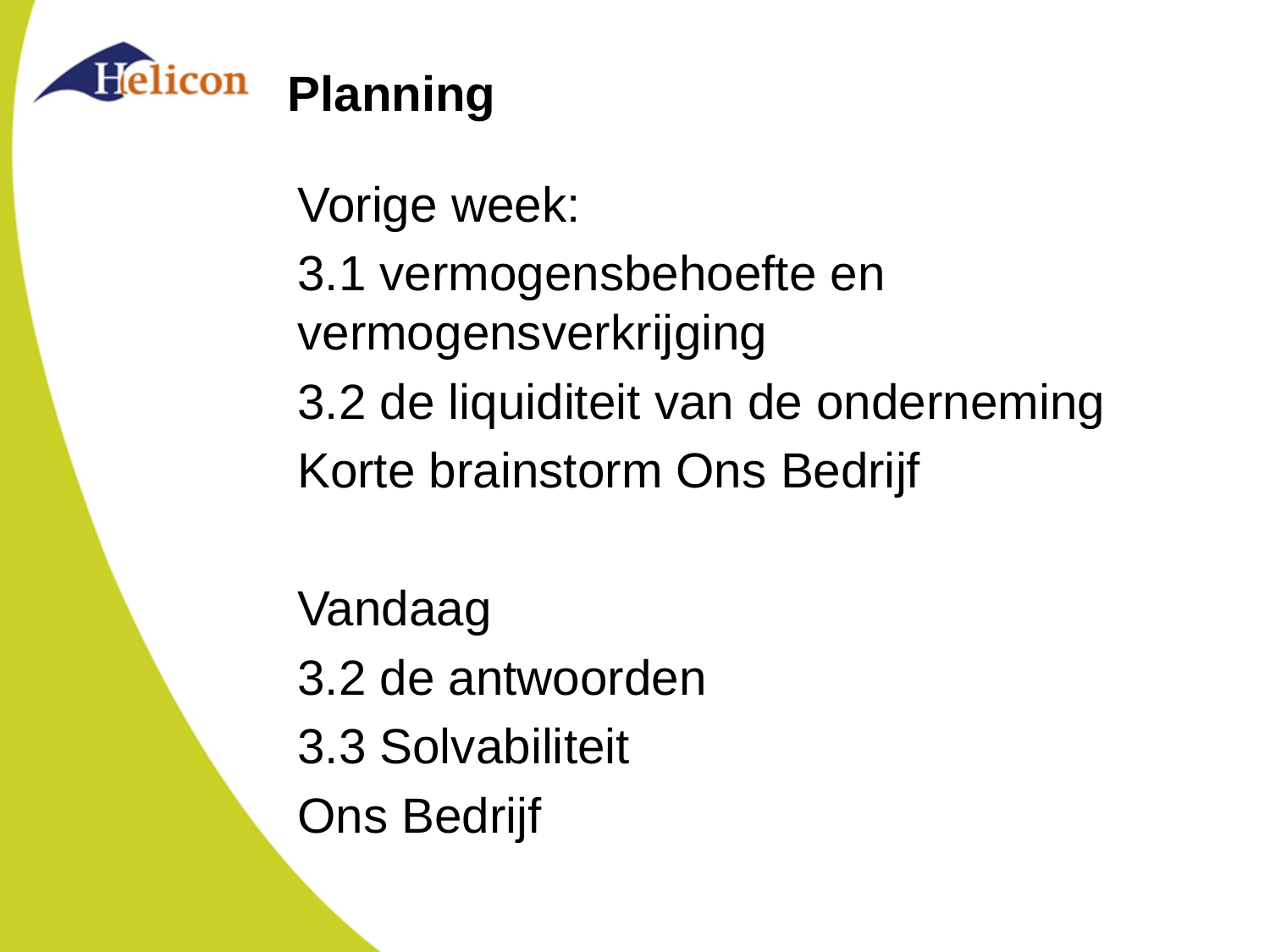

# Planning
Vorige week:
3.1 vermogensbehoefte en 	vermogensverkrijging
3.2 de liquiditeit van de onderneming
Korte brainstorm Ons Bedrijf

Vandaag
3.2 de antwoorden
3.3 Solvabiliteit
Ons Bedrijf